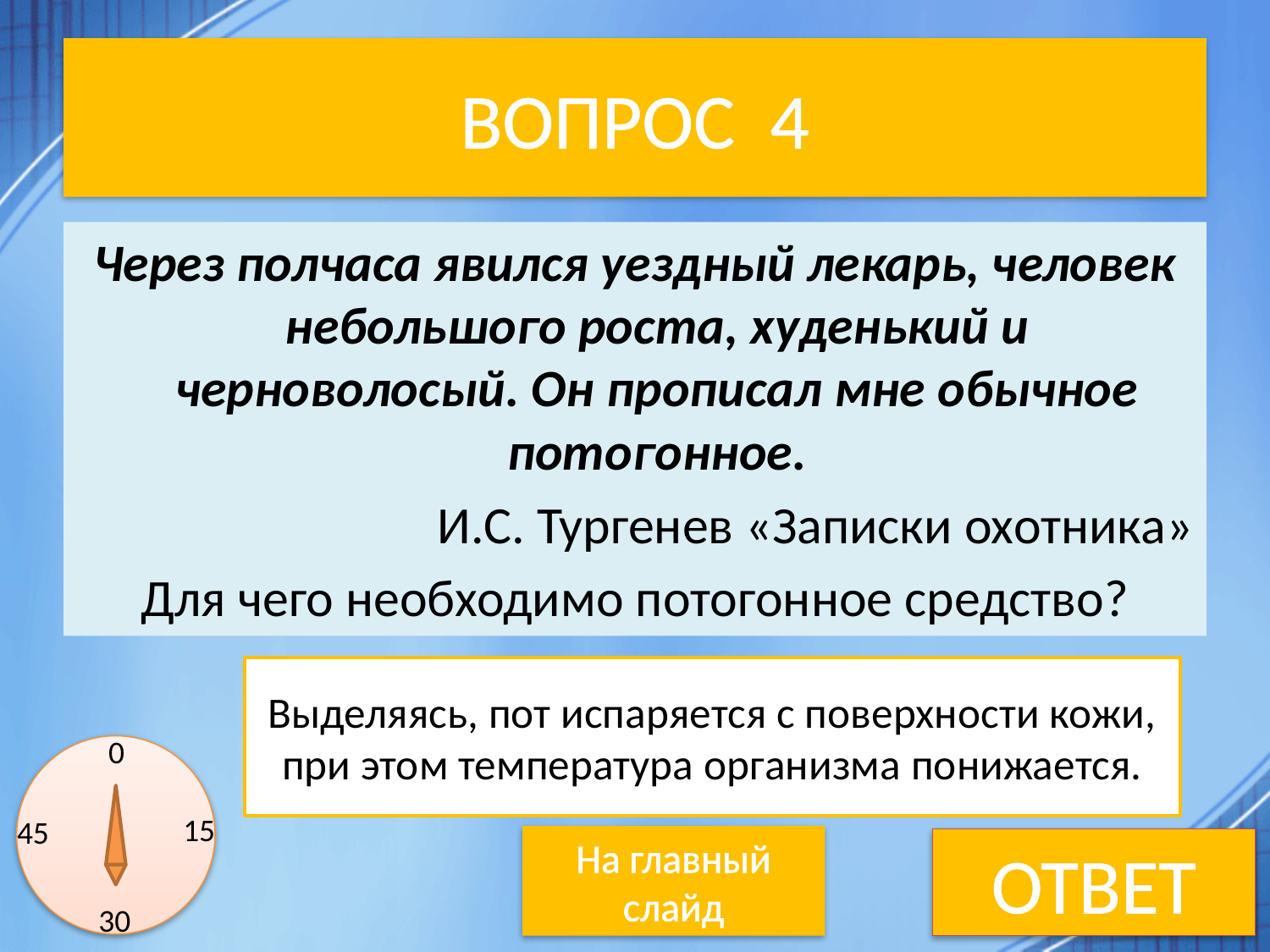

# ВОПРОС  4
Через полчаса явился уездный лекарь, человек небольшого роста, худенький и черноволосый. Он прописал мне обычное потогонное.
И.С. Тургенев «Записки охотника»
Для чего необходимо потогонное средство?
Выделяясь, пот испаряется с поверхности кожи, при этом температура организма понижается.
0

15
45
На главный слайд
ОТВЕТ
30